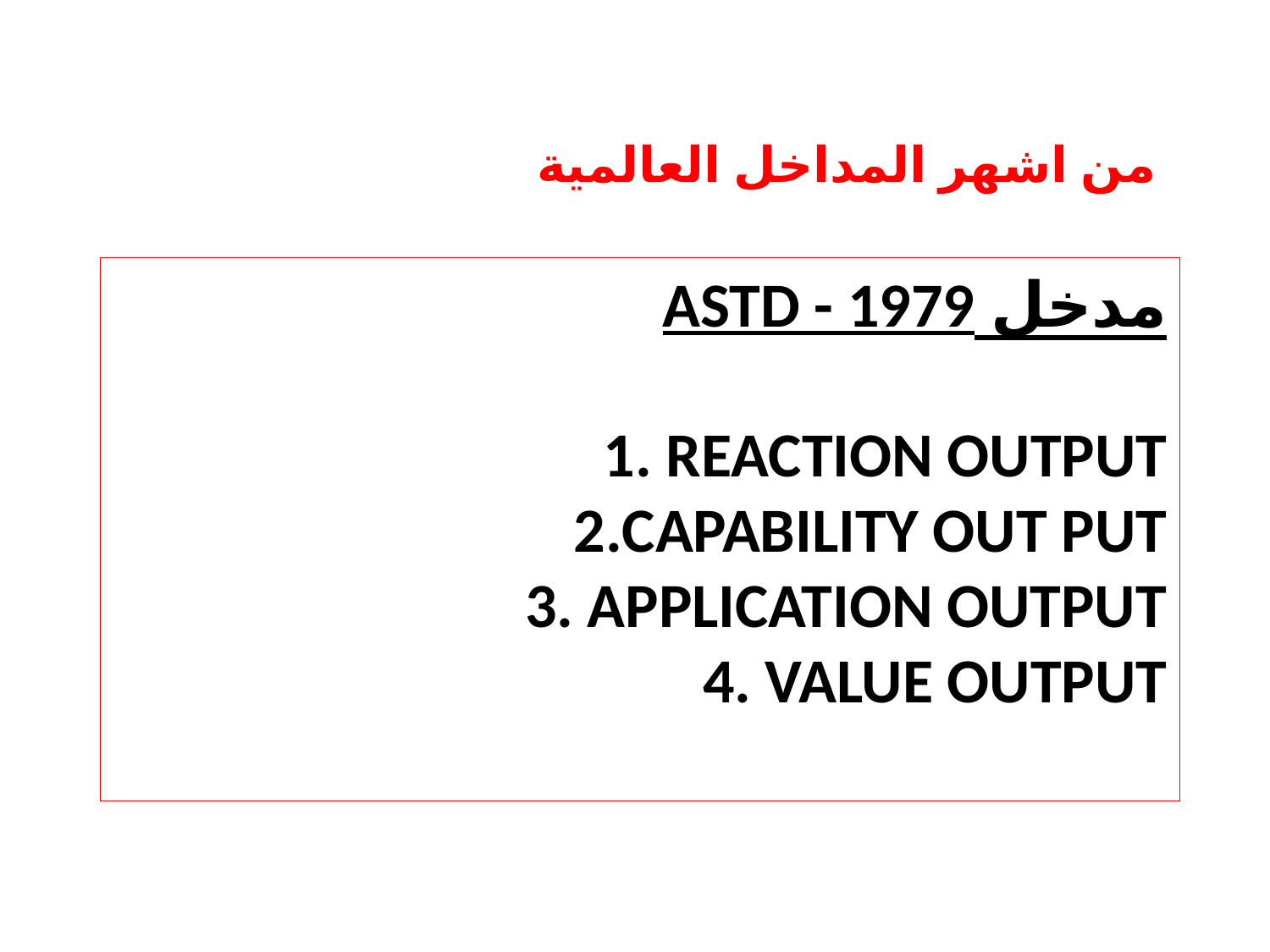

من اشهر المداخل العالمية

# مدخل astd - 1979 1. reaction output 2.capability out put 3. application output 4. value output